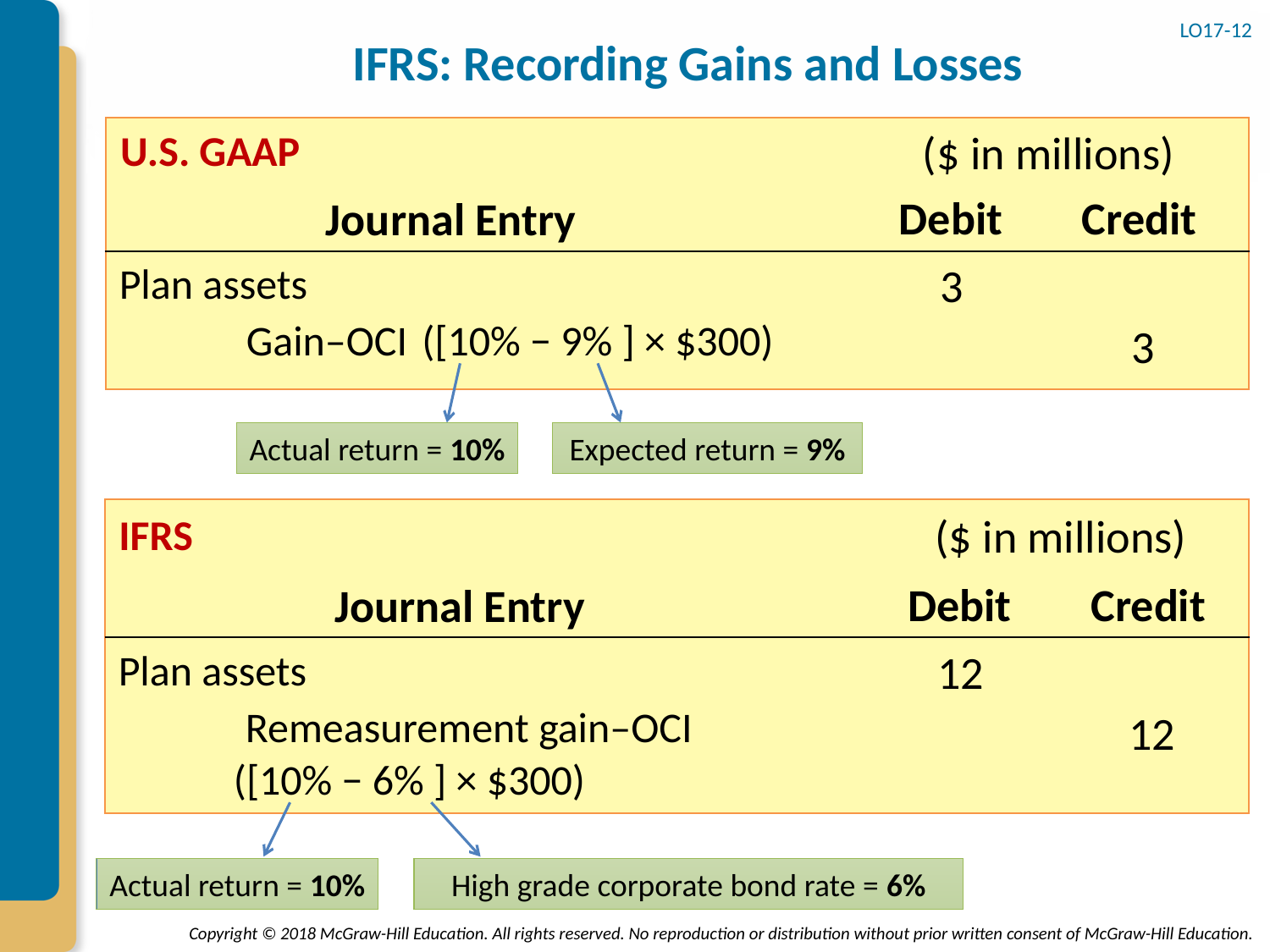

# IFRS: Recording Gains and Losses
LO17-12
U.S. GAAP
($ in millions)

Debit
Credit
Journal Entry
Plan assets
3
	Gain–OCI
([10% − 9% ] × $300)
3
Actual return = 10%
Expected return = 9%

($ in millions)
IFRS
Debit
Credit
Journal Entry
Plan assets
12
	Remeasurement gain–OCI
12
([10% − 6% ] × $300)
Actual return = 10%
High grade corporate bond rate = 6%